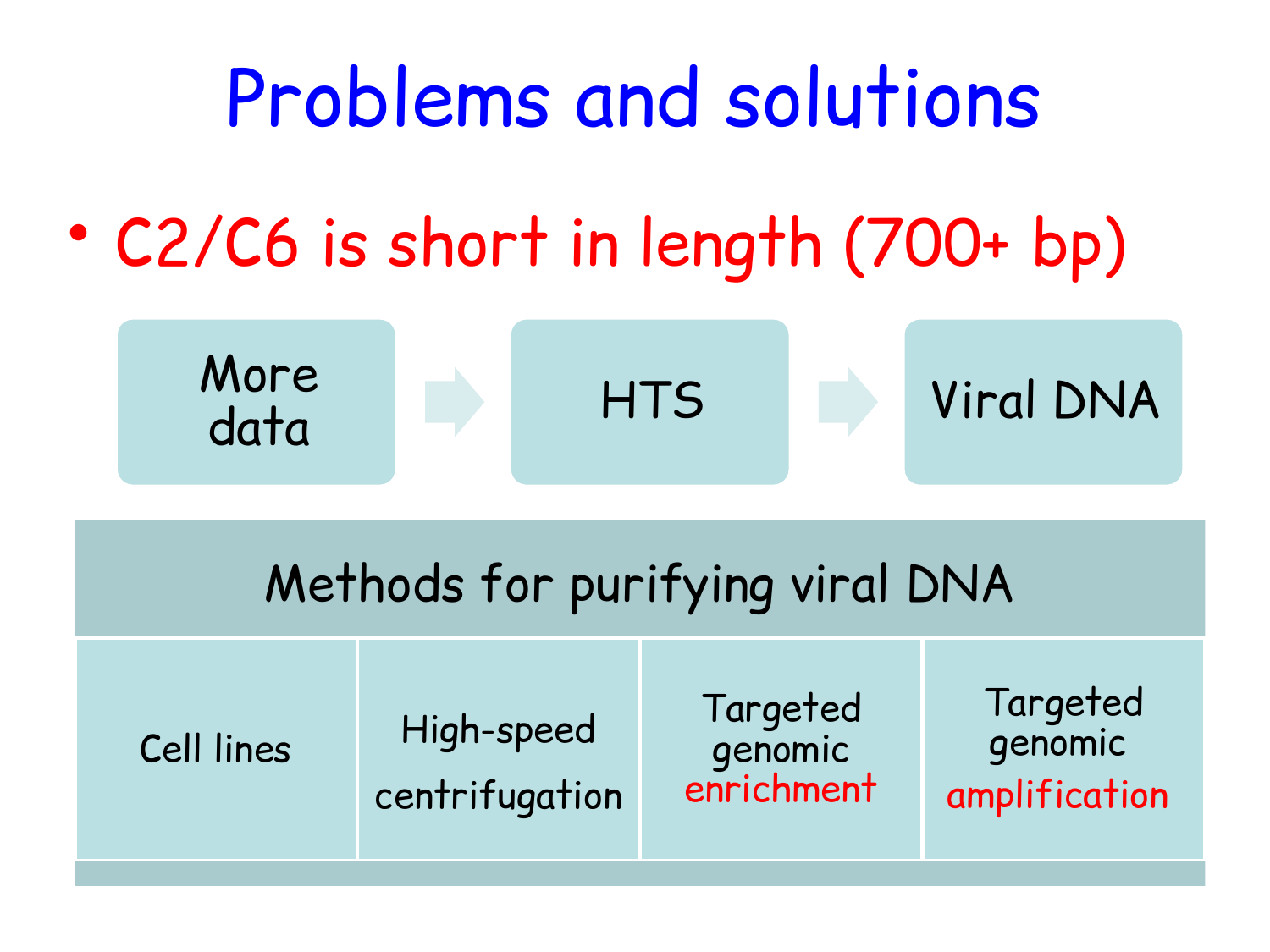

# Problems and solutions
C2/C6 is short in length (700+ bp)
More data

HTS

Viral DNA

Methods for purifying viral DNA
Cell lines
High-speed centrifugation
Targeted genomic enrichment
Targeted genomic
amplification